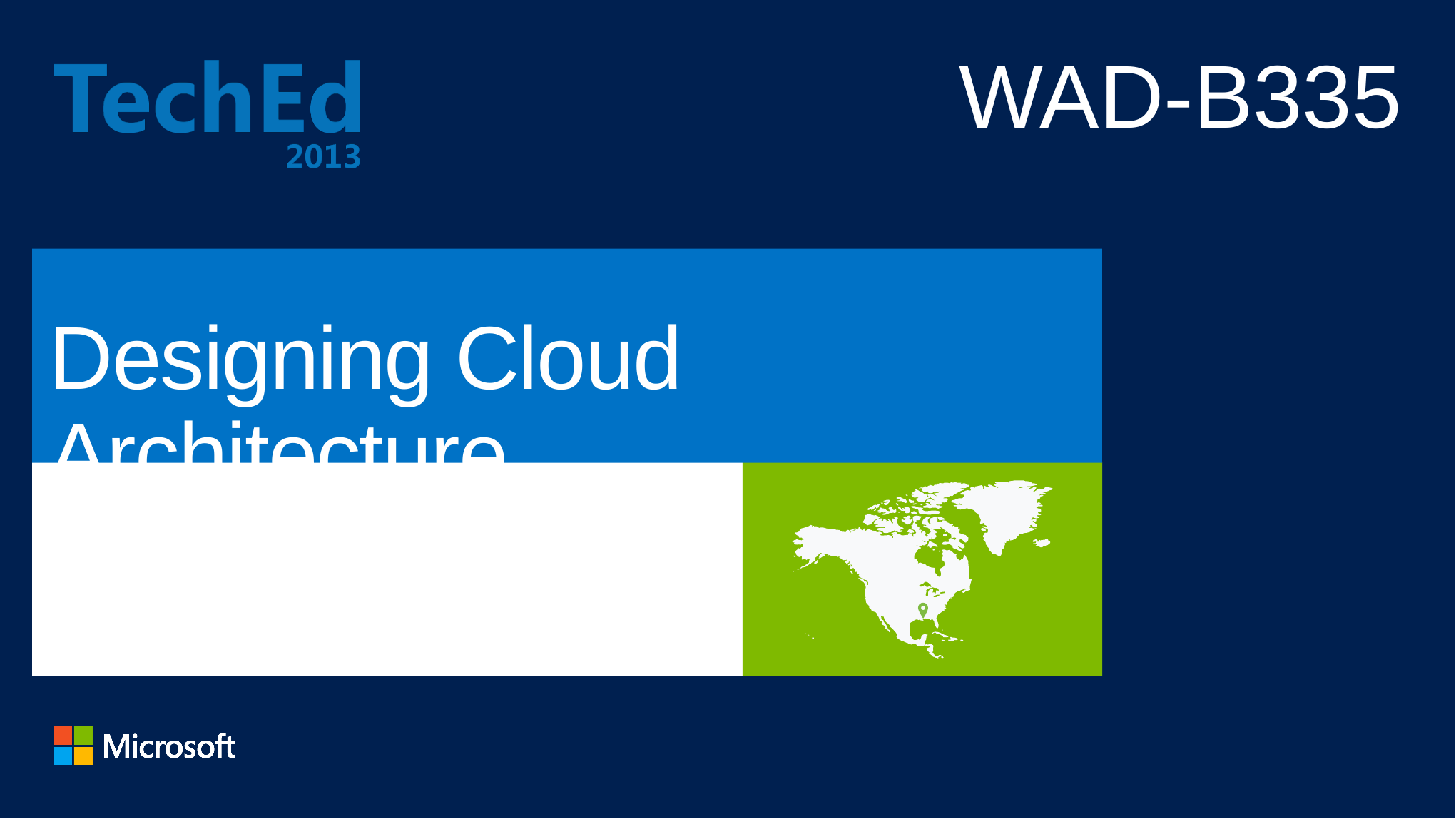

WAD-B335
# Designing Cloud Architecture
Haishi Bai
Sebastian Renzi